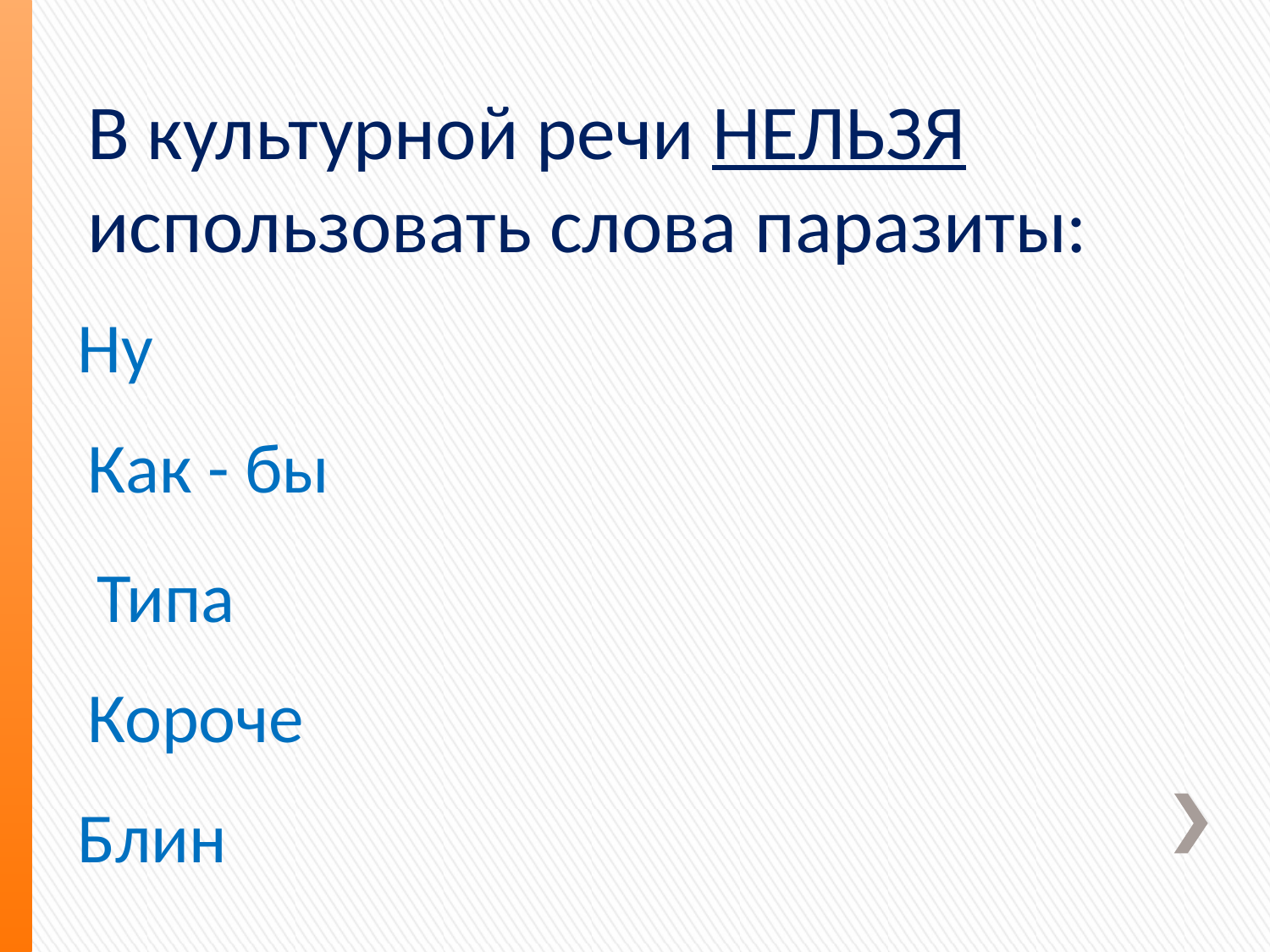

В культурной речи НЕЛЬЗЯ использовать слова паразиты:
Ну
Как - бы
Типа
Короче
Блин